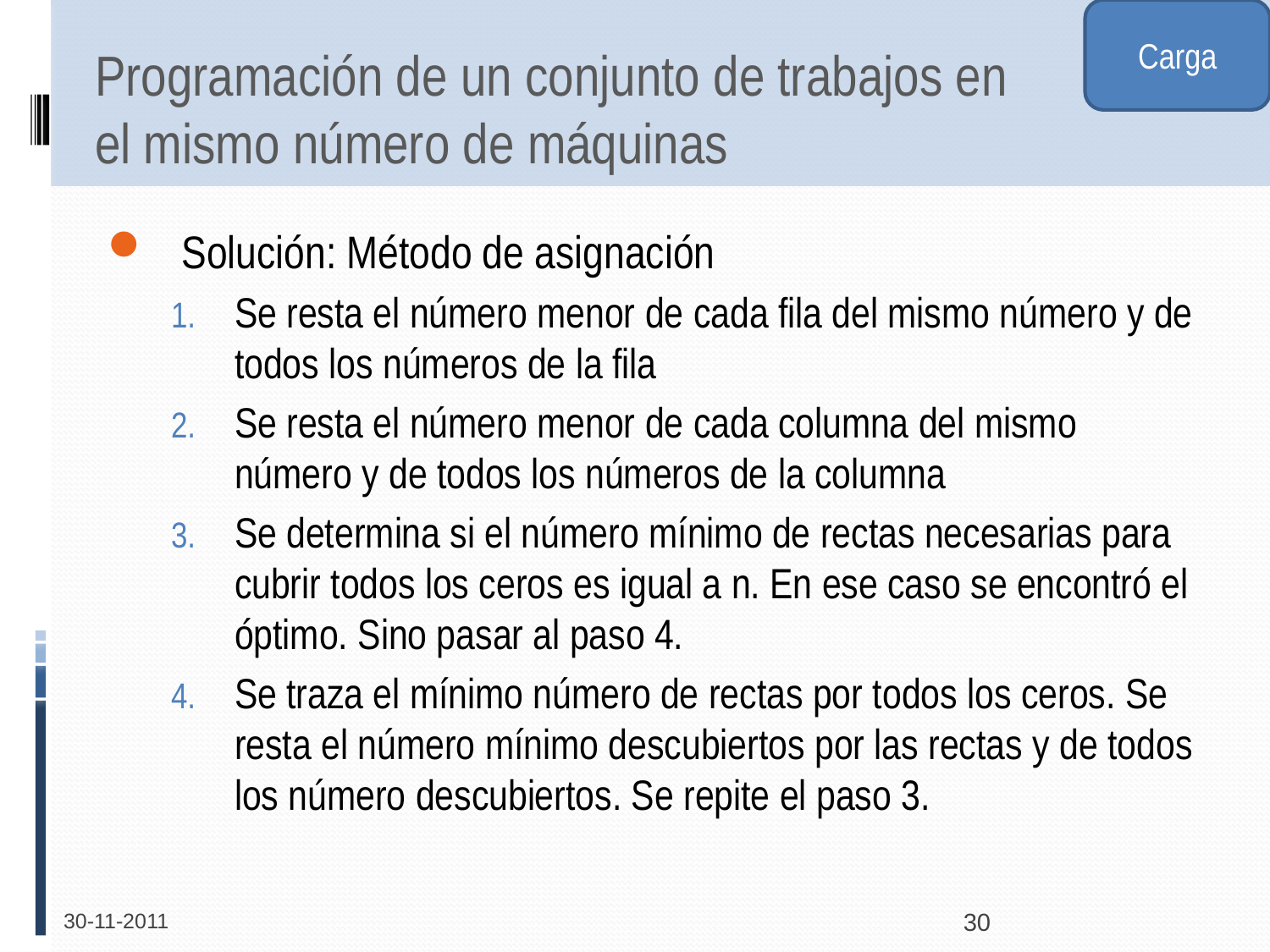

Carga
# Programación de un conjunto de trabajos en el mismo número de máquinas
Solución: Método de asignación
Se resta el número menor de cada fila del mismo número y de todos los números de la fila
Se resta el número menor de cada columna del mismo número y de todos los números de la columna
Se determina si el número mínimo de rectas necesarias para cubrir todos los ceros es igual a n. En ese caso se encontró el óptimo. Sino pasar al paso 4.
Se traza el mínimo número de rectas por todos los ceros. Se resta el número mínimo descubiertos por las rectas y de todos los número descubiertos. Se repite el paso 3.

30-11-2011
30